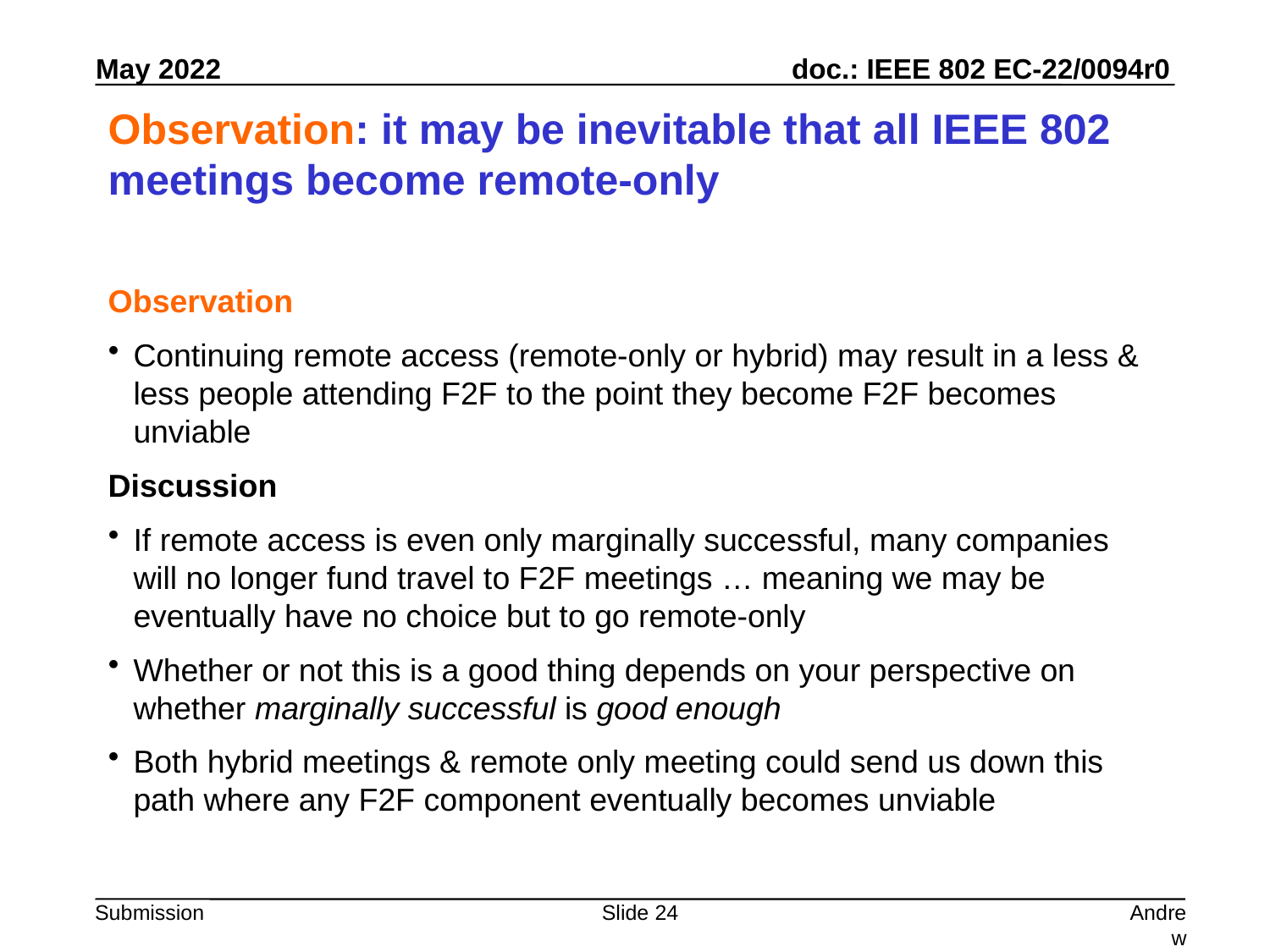

# Observation: it may be inevitable that all IEEE 802 meetings become remote-only
Observation
Continuing remote access (remote-only or hybrid) may result in a less & less people attending F2F to the point they become F2F becomes unviable
Discussion
If remote access is even only marginally successful, many companies will no longer fund travel to F2F meetings … meaning we may be eventually have no choice but to go remote-only
Whether or not this is a good thing depends on your perspective on whether marginally successful is good enough
Both hybrid meetings & remote only meeting could send us down this path where any F2F component eventually becomes unviable

Slide 24
Andrew Myles, Cisco